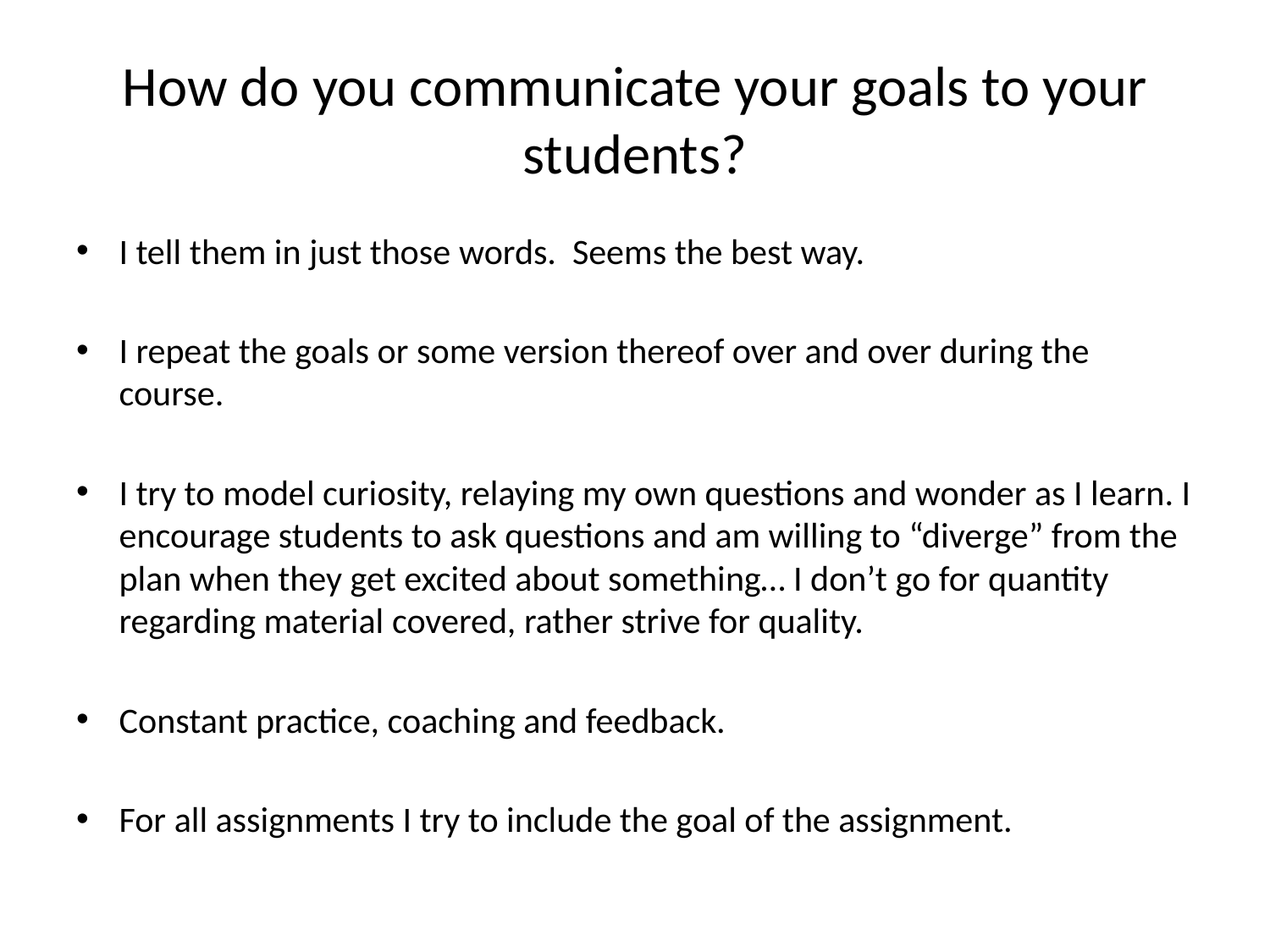

# How do you communicate your goals to your students?
I tell them in just those words.  Seems the best way.

I repeat the goals or some version thereof over and over during the course.

I try to model curiosity, relaying my own questions and wonder as I learn. I encourage students to ask questions and am willing to “diverge” from the plan when they get excited about something… I don’t go for quantity regarding material covered, rather strive for quality.

Constant practice, coaching and feedback.

For all assignments I try to include the goal of the assignment.